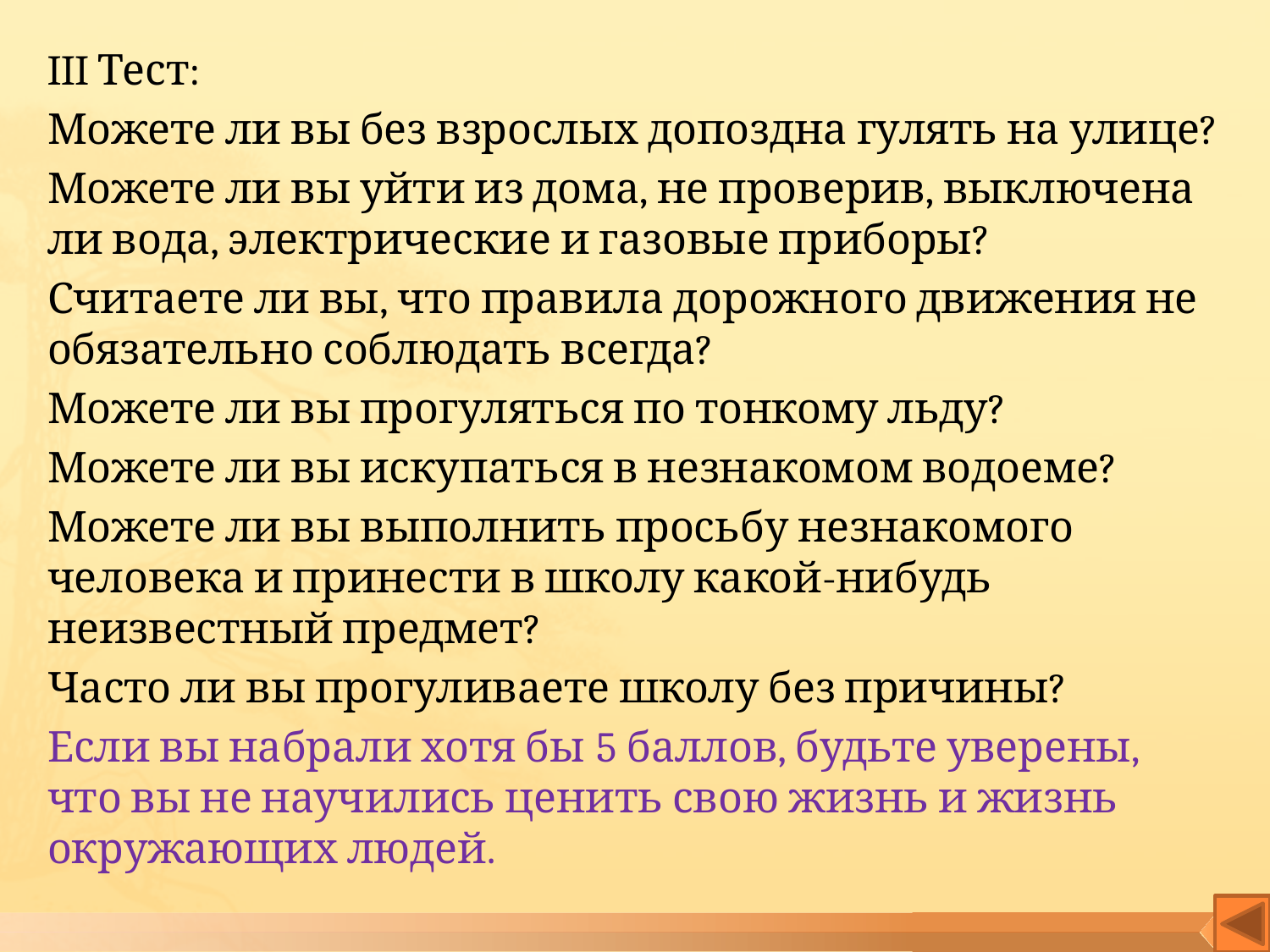

III Тест:
Можете ли вы без взрослых допоздна гулять на улице?
Можете ли вы уйти из дома, не проверив, выключена ли вода, электрические и газовые приборы?
Считаете ли вы, что правила дорожного движения не обязательно соблюдать всегда?
Можете ли вы прогуляться по тонкому льду?
Можете ли вы искупаться в незнакомом водоеме?
Можете ли вы выполнить просьбу незнакомого человека и принести в школу какой-нибудь  неизвестный предмет?
Часто ли вы прогуливаете школу без причины?
Если вы набрали хотя бы 5 баллов, будьте уверены, что вы не научились ценить свою жизнь и жизнь окружающих людей.